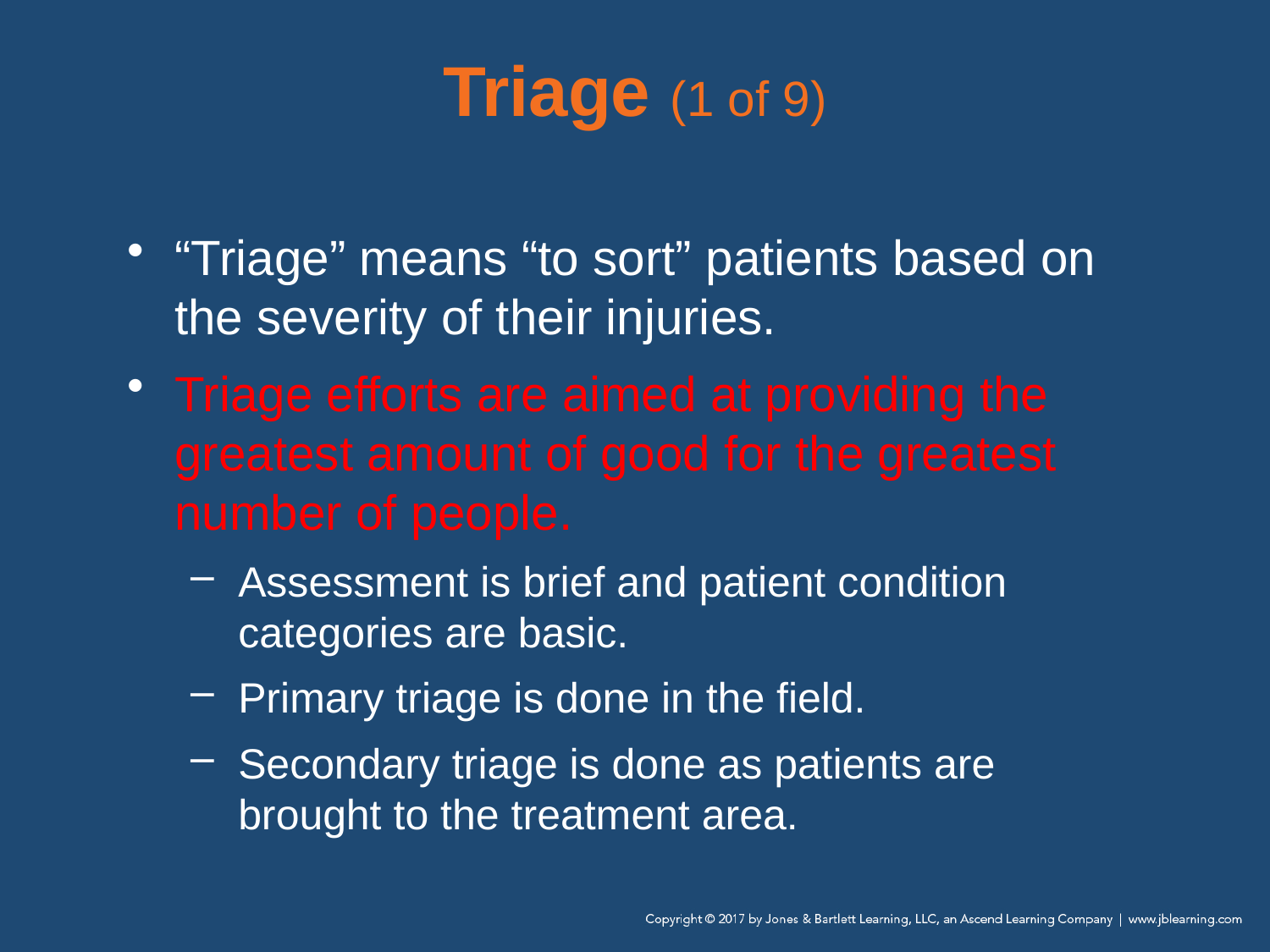

# Triage (1 of 9)
“Triage” means “to sort” patients based on the severity of their injuries.
Triage efforts are aimed at providing the greatest amount of good for the greatest number of people.
Assessment is brief and patient condition categories are basic.
Primary triage is done in the field.
Secondary triage is done as patients are brought to the treatment area.